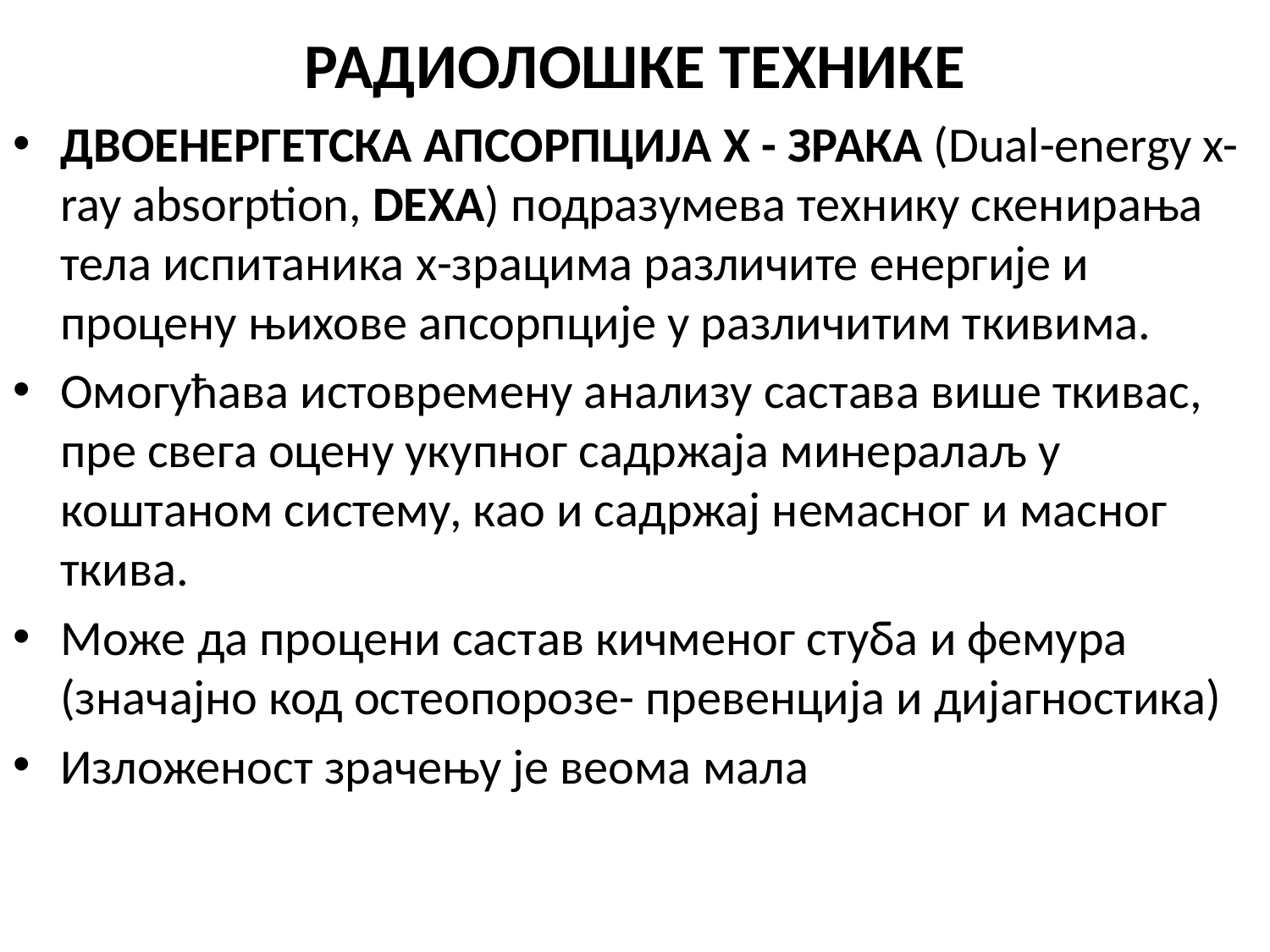

# РАДИОЛОШКЕ ТЕХНИКЕ
ДВОЕНЕРГЕТСКА АПСОРПЦИЈA Х - ЗРАКА (Dual-energy x- ray absorption, DEXA) подразумева технику скенирања тела испитаника х-зрацима различите енергије и процену њихове апсорпције у различитим ткивима.
Омогућава истовремену анализу састава више ткивас, пре свега оцену укупног садржаја минералаљ у коштаном систему, као и садржај немасног и масног ткива.
Може да процени састав кичменог стуба и фемура (значајно код остеопорозе- превенција и дијагностика)
Изложеност зрачењу је веома мала